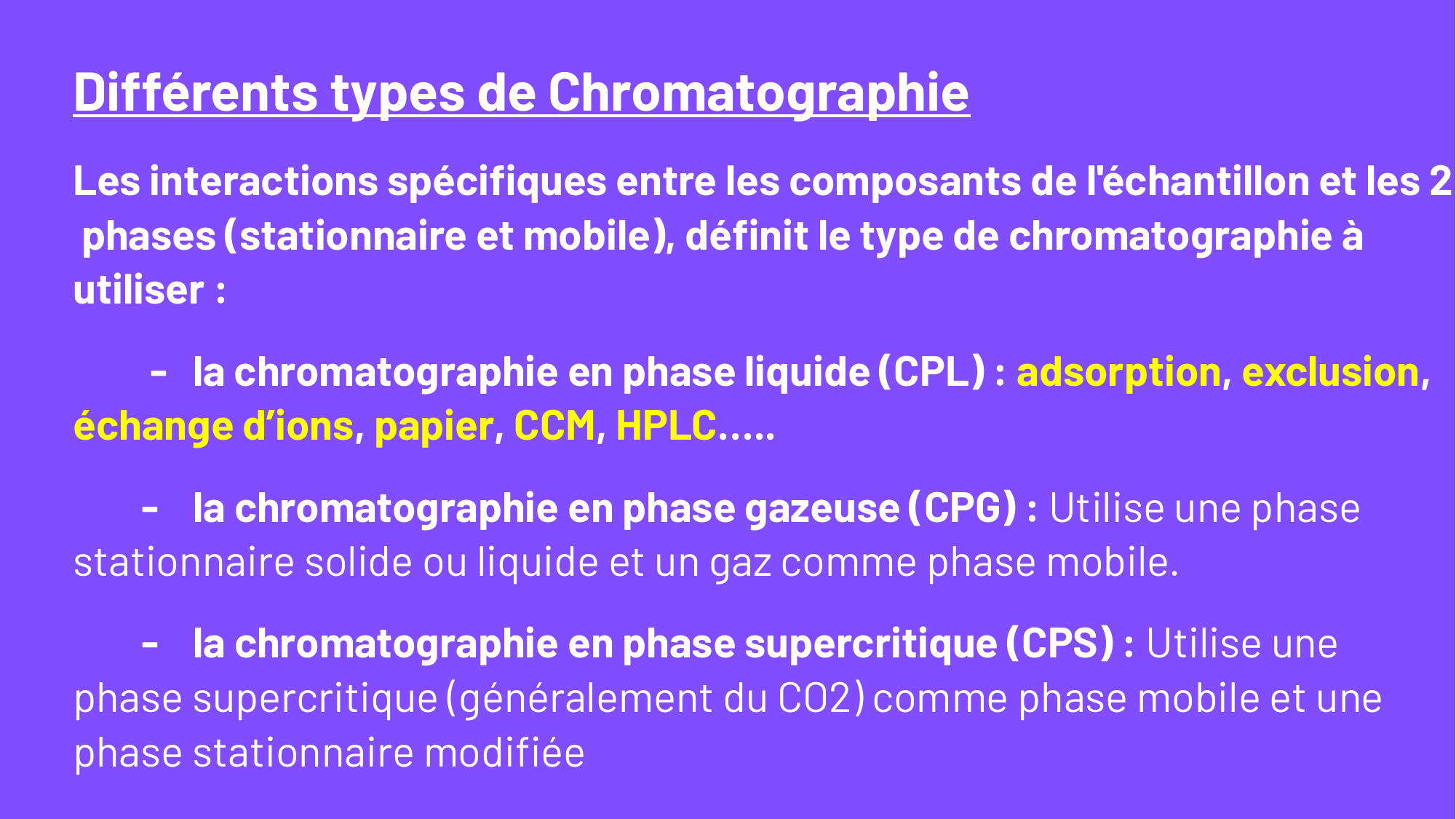

Différents types de Chromatographie
Les interactions spécifiques entre les composants de l'échantillon et les 2  phases (stationnaire et mobile), définit le type de chromatographie à utiliser :
         -   la chromatographie en phase liquide (CPL) : adsorption, exclusion, échange d’ions, papier, CCM, HPLC…..
        -    la chromatographie en phase gazeuse (CPG) : Utilise une phase stationnaire solide ou liquide et un gaz comme phase mobile.
        -    la chromatographie en phase supercritique (CPS) : Utilise une phase supercritique (généralement du CO2) comme phase mobile et une phase stationnaire modifiée